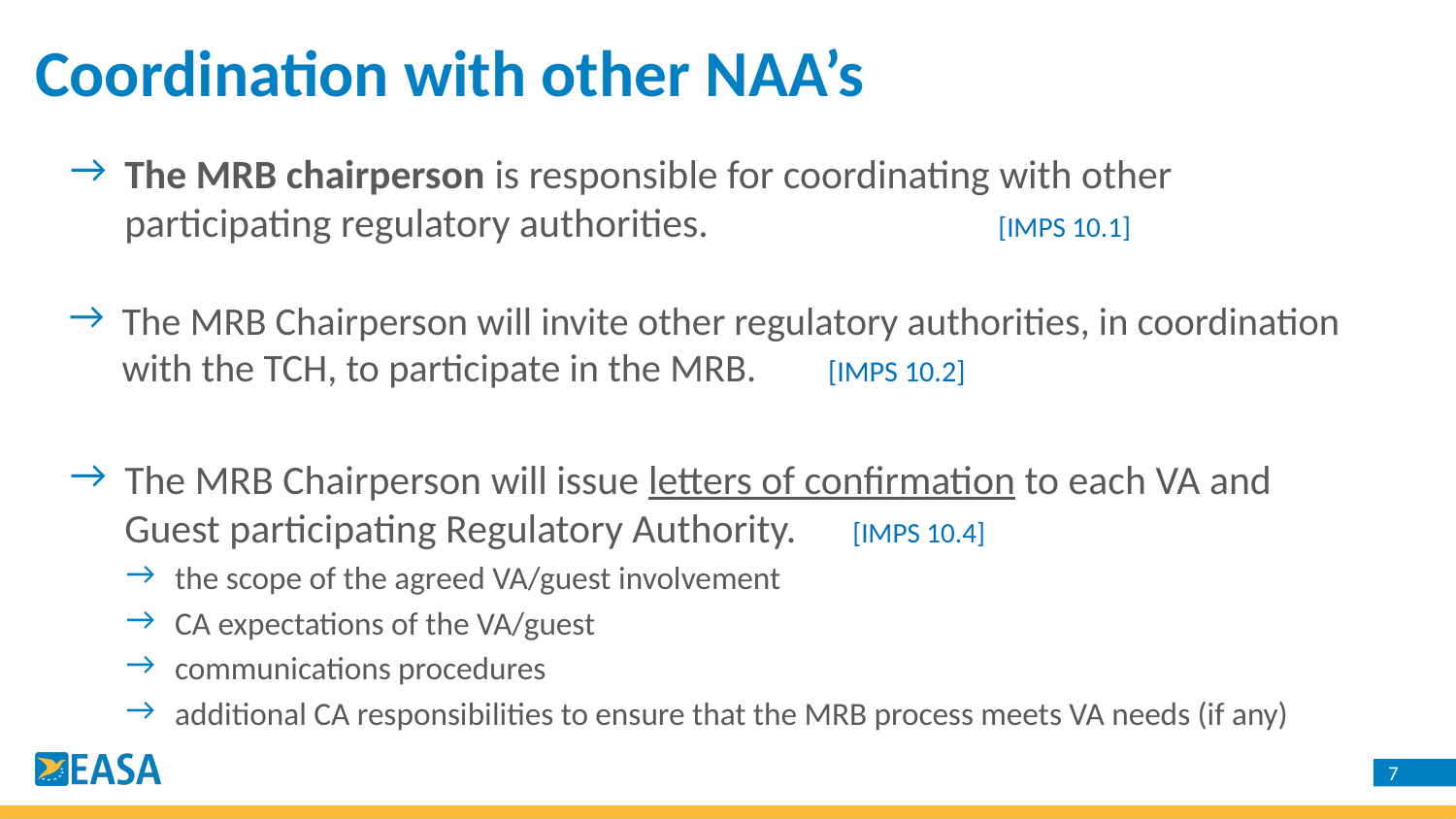

# Coordination with other NAA’s
The MRB chairperson is responsible for coordinating with other participating regulatory authorities.		[IMPS 10.1]
The MRB Chairperson will invite other regulatory authorities, in coordination with the TCH, to participate in the MRB.		[IMPS 10.2]
The MRB Chairperson will issue letters of confirmation to each VA and Guest participating Regulatory Authority.	[IMPS 10.4]
the scope of the agreed VA/guest involvement
CA expectations of the VA/guest
communications procedures
additional CA responsibilities to ensure that the MRB process meets VA needs (if any)